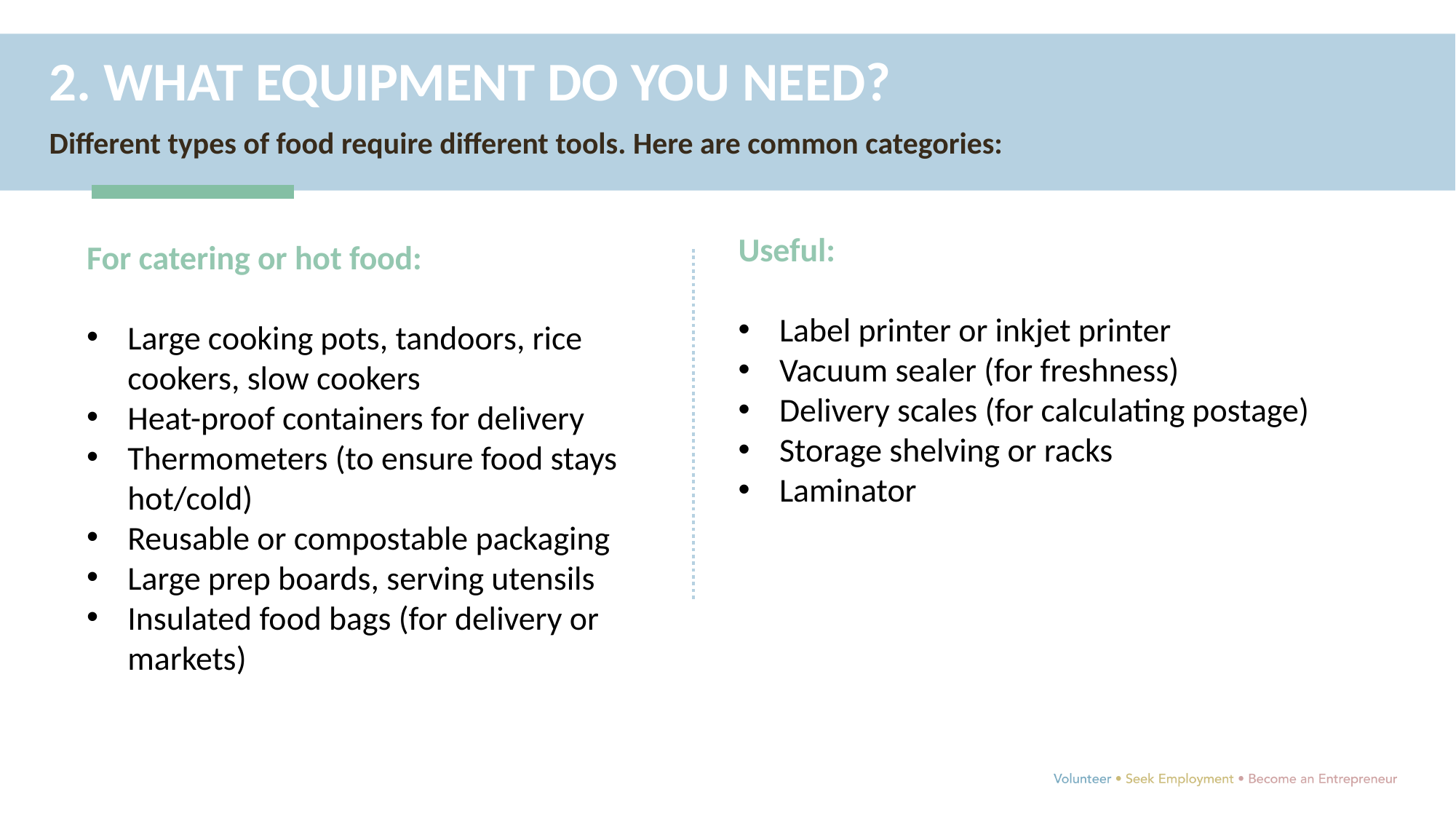

2. WHAT EQUIPMENT DO YOU NEED?
Different types of food require different tools. Here are common categories:
Useful:

Label printer or inkjet printer
Vacuum sealer (for freshness)
Delivery scales (for calculating postage)
Storage shelving or racks
Laminator

For catering or hot food:

Large cooking pots, tandoors, rice cookers, slow cookers
Heat-proof containers for delivery
Thermometers (to ensure food stays hot/cold)
Reusable or compostable packaging
Large prep boards, serving utensils
Insulated food bags (for delivery or markets)